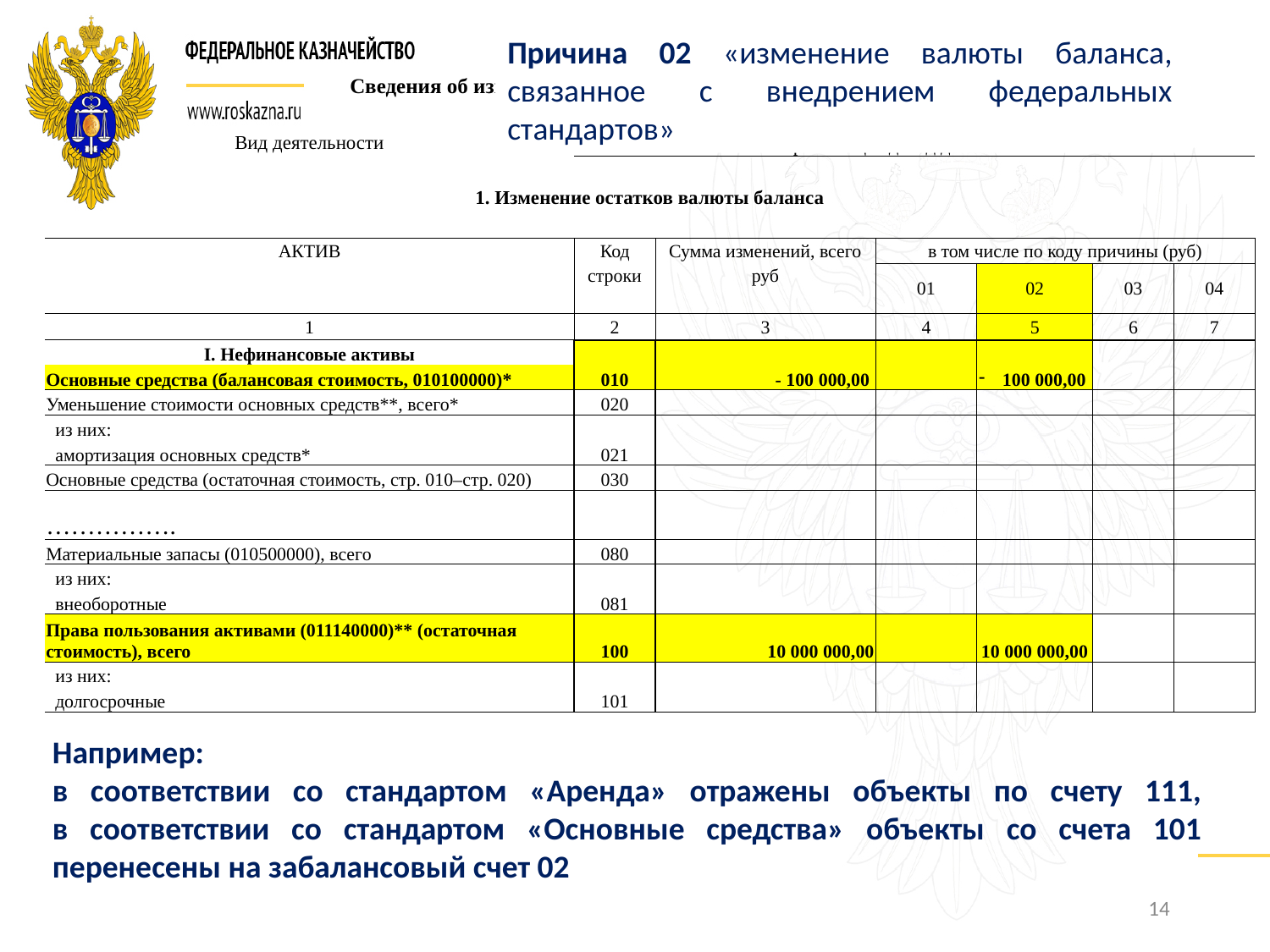

Причина 02 «изменение валюты баланса, связанное с внедрением федеральных стандартов»
| Сведения об изменении остатков валюты баланса учреждения |  |  |  |  |  |  |
| --- | --- | --- | --- | --- | --- | --- |
|  |  |  |  |  |  |  |
| Вид деятельности | приносящая доход деятельность |  |  |  |  |  |
|  |  |  |  |  |  |  |
| 1. Изменение остатков валюты баланса |  |  |  |  |  |  |
|  |  |  |  |  |  |  |
| АКТИВ | Код | Сумма изменений, всего | в том числе по коду причины (руб) |  |  |  |
|  | строки | руб | 01 | 02 | 03 | 04 |
|  |  |  |  |  |  |  |
| 1 | 2 | 3 | 4 | 5 | 6 | 7 |
| I. Нефинансовые активы | 010 | - 100 000,00 |  | 100 000,00 |  |  |
| Основные средства (балансовая стоимость, 010100000)\* |  |  |  |  |  |  |
| Уменьшение стоимости основных средств\*\*, всего\* | 020 |  |  |  |  |  |
| из них: | 021 |  |  |  |  |  |
| амортизация основных средств\* |  |  |  |  |  |  |
| Основные средства (остаточная стоимость, стр. 010–стр. 020) | 030 |  |  |  |  |  |
| ……………. |  |  |  |  |  |  |
| Материальные запасы (010500000), всего | 080 |  |  |  |  |  |
| из них: | 081 |  |  |  |  |  |
| внеоборотные |  |  |  |  |  |  |
| Права пользования активами (011140000)\*\* (остаточная стоимость), всего | 100 | 10 000 000,00 |  | 10 000 000,00 |  |  |
| из них: | 101 |  |  |  |  |  |
| долгосрочные |  |  |  |  |  |  |
Например:
в соответствии со стандартом «Аренда» отражены объекты по счету 111,
в соответствии со стандартом «Основные средства» объекты со счета 101 перенесены на забалансовый счет 02
14